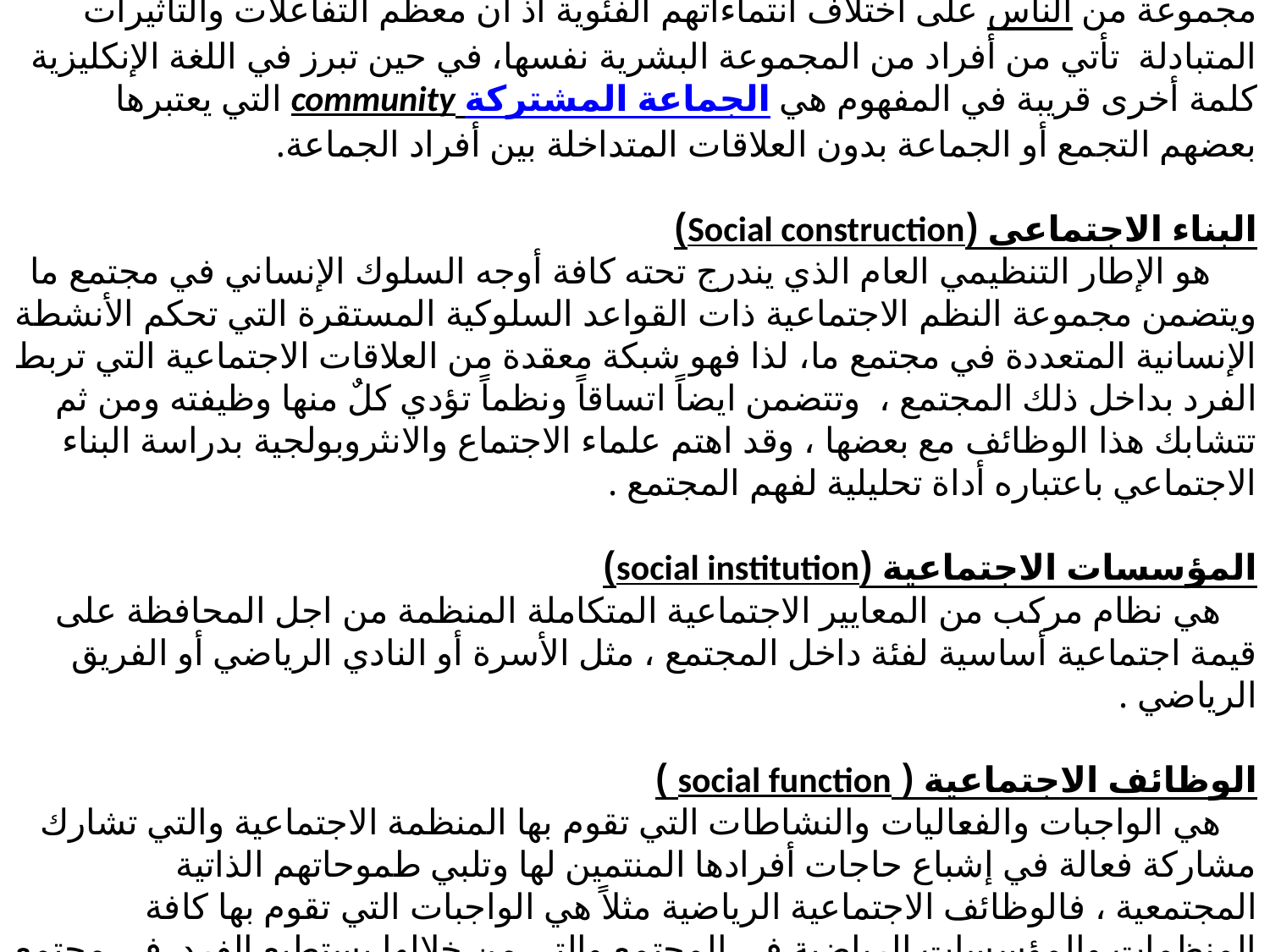

# المجتمع (society) يميل علماء الاجتماع لاعتبارالمجتمع " نظاما شبه مغلق semi-closed تشكله مجموعة من الناس على اختلاف انتماءاتهم الفئوية اذ أن معظم التفاعلات والتأثيرات المتبادلة  تأتي من أفراد من المجموعة البشرية نفسها، في حين تبرز في اللغة الإنكليزية كلمة أخرى قريبة في المفهوم هي الجماعة المشتركة community التي يعتبرها بعضهم التجمع أو الجماعة بدون العلاقات المتداخلة بين أفراد الجماعة.  البناء الاجتماعي (Social construction)  هو الإطار التنظيمي العام الذي يندرج تحته كافة أوجه السلوك الإنساني في مجتمع ما ويتضمن مجموعة النظم الاجتماعية ذات القواعد السلوكية المستقرة التي تحكم الأنشطة الإنسانية المتعددة في مجتمع ما، لذا فهو شبكة معقدة من العلاقات الاجتماعية التي تربط الفرد بداخل ذلك المجتمع ،  وتتضمن ايضاً اتساقاً ونظماً تؤدي كلٌ منها وظيفته ومن ثم تتشابك هذا الوظائف مع بعضها ، وقد اهتم علماء الاجتماع والانثروبولجية بدراسة البناء الاجتماعي باعتباره أداة تحليلية لفهم المجتمع .  المؤسسات الاجتماعية (social institution) هي نظام مركب من المعايير الاجتماعية المتكاملة المنظمة من اجل المحافظة على قيمة اجتماعية أساسية لفئة داخل المجتمع ، مثل الأسرة أو النادي الرياضي أو الفريق الرياضي .  الوظائف الاجتماعية ( social function ) هي الواجبات والفعاليات والنشاطات التي تقوم بها المنظمة الاجتماعية والتي تشارك مشاركة فعالة في إشباع حاجات أفرادها المنتمين لها وتلبي طموحاتهم الذاتية المجتمعية ، فالوظائف الاجتماعية الرياضية مثلاً هي الواجبات التي تقوم بها كافة المنظمات والمؤسسات الرياضية في المجتمع والتي من خلالها يستطيع الفرد  في مجتمع تحقيق أهدافه الأساسية وفي الوقت نفسه انجاز وحدة وتكامل جماعاته ومنظماته المختلفة .